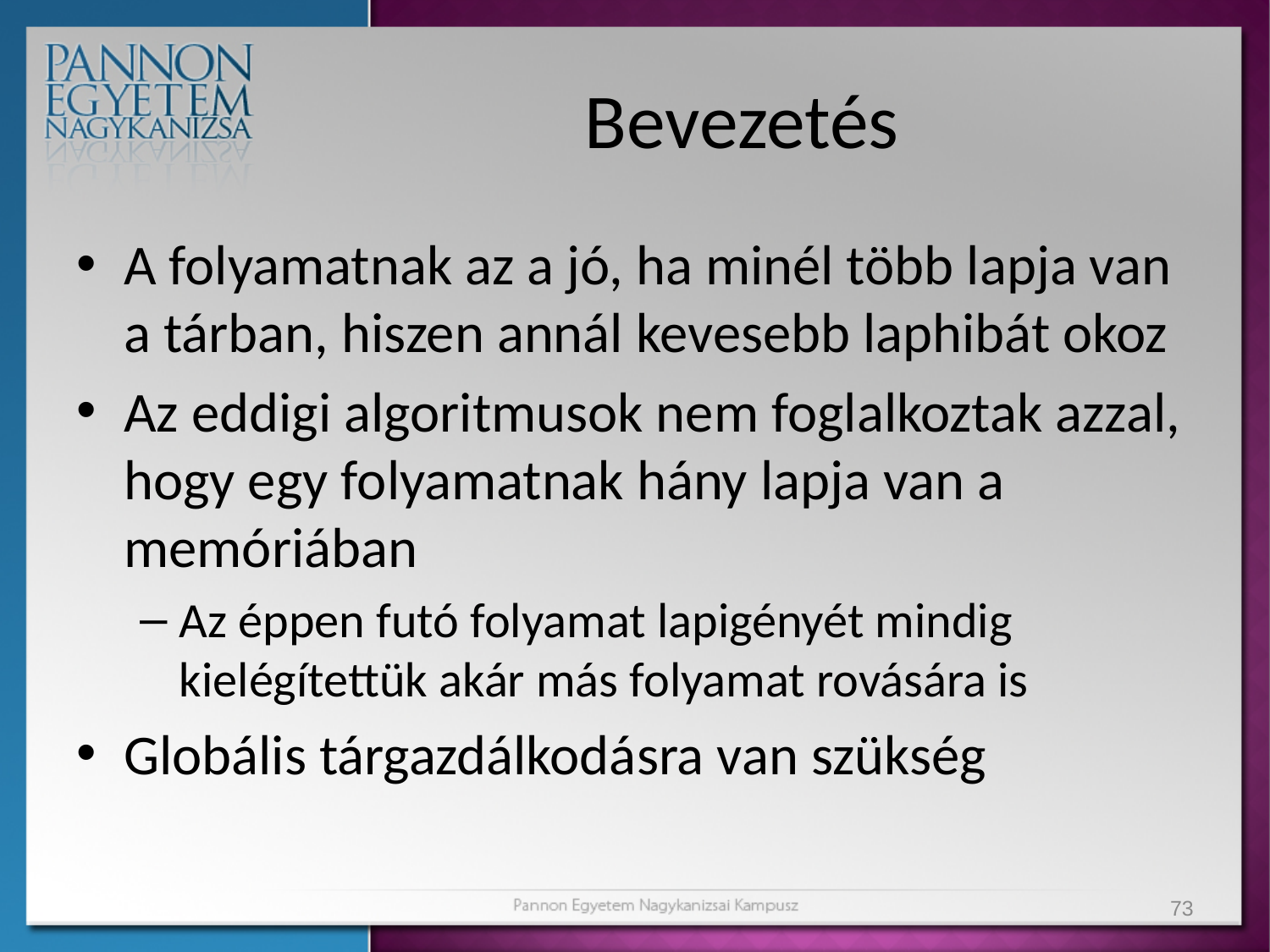

# Bevezetés
A folyamatnak az a jó, ha minél több lapja van a tárban, hiszen annál kevesebb laphibát okoz
Az eddigi algoritmusok nem foglalkoztak azzal, hogy egy folyamatnak hány lapja van a memóriában
Az éppen futó folyamat lapigényét mindig kielégítettük akár más folyamat rovására is
Globális tárgazdálkodásra van szükség
73